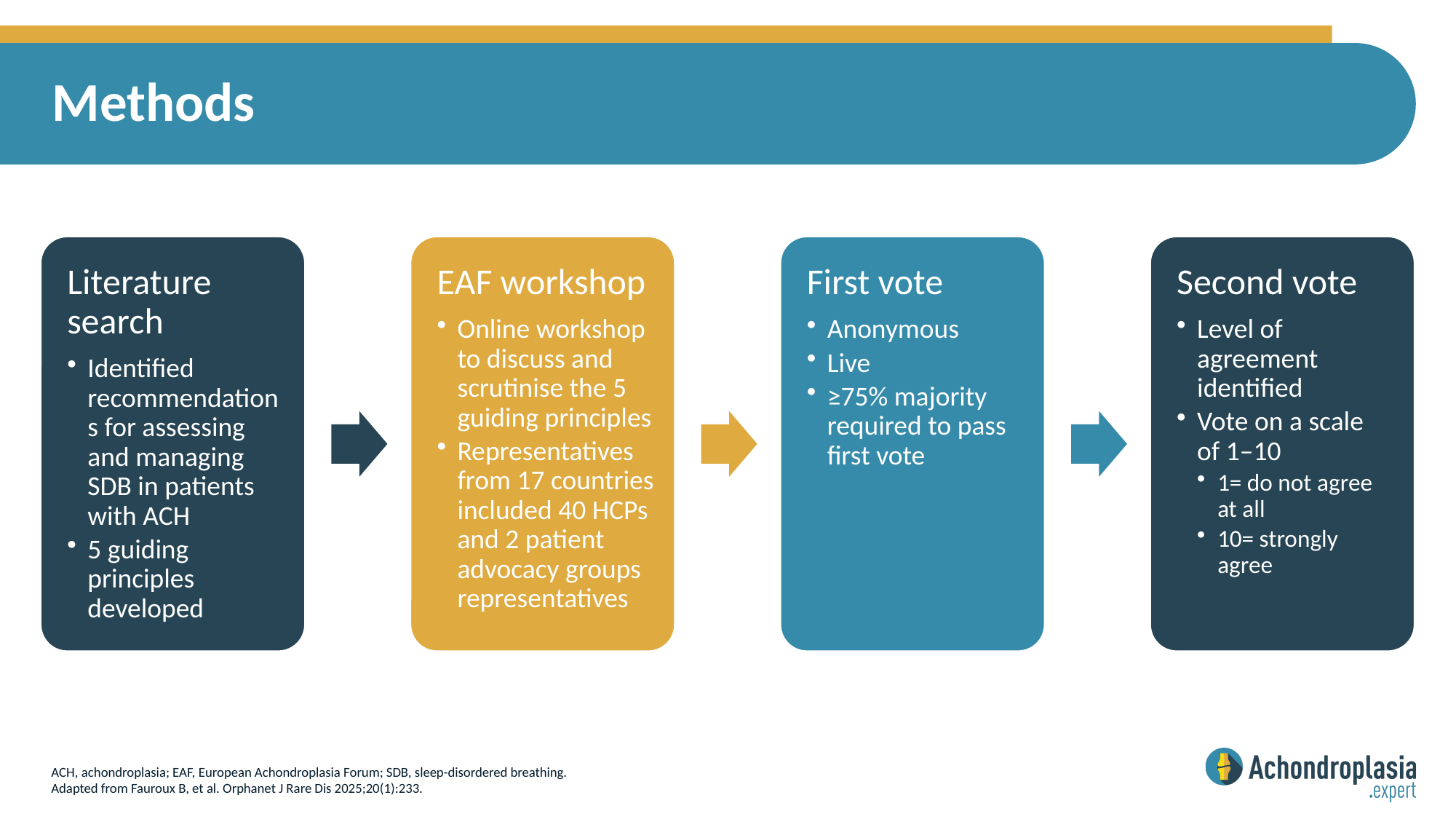

# Methods
Literature search
Identified recommendations for assessing and managing SDB in patients with ACH
5 guiding principles developed

EAF workshop
Online workshop to discuss and scrutinise the 5 guiding principles
Representatives from 17 countries included 40 HCPs and 2 patient advocacy groups representatives

First vote
Anonymous
Live
≥75% majority required to pass first vote

Second vote
Level of agreement identified
Vote on a scale
of 1–10
1= do not agree
at all
10= strongly agree
ACH, achondroplasia; EAF, European Achondroplasia Forum; SDB, sleep-disordered breathing.
Adapted from Fauroux B, et al. Orphanet J Rare Dis 2025;20(1):233.